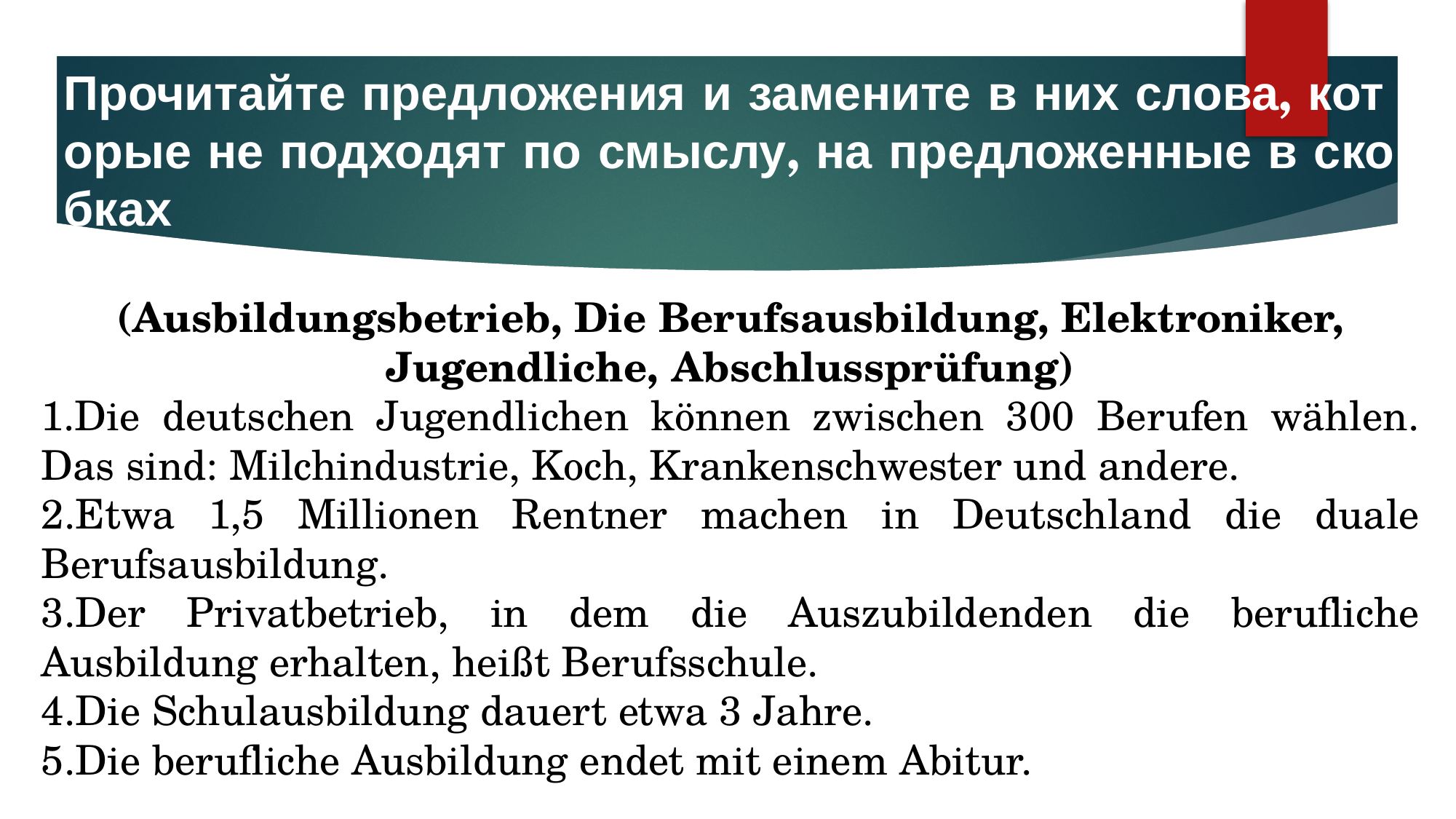

# Прочитайте предложения и замените в них слова, которые не подходят по смыслу, на предложенные в скобках

(Ausbildungsbetrieb, Die Berufsausbildung, Elektroniker, Jugendliche, Abschlussprüfung)
Die deutschen Jugendlichen können zwischen 300 Berufen wählen. Das sind: Milchindustrie, Koch, Krankenschwester und andere.
Etwa 1,5 Millionen Rentner machen in Deutschland die duale Berufsausbildung.
Der Privatbetrieb, in dem die Auszubildenden die berufliche Ausbildung erhalten, heißt Berufsschule.
Die Schulausbildung dauert etwa 3 Jahre.
Die berufliche Ausbildung endet mit einem Abitur.